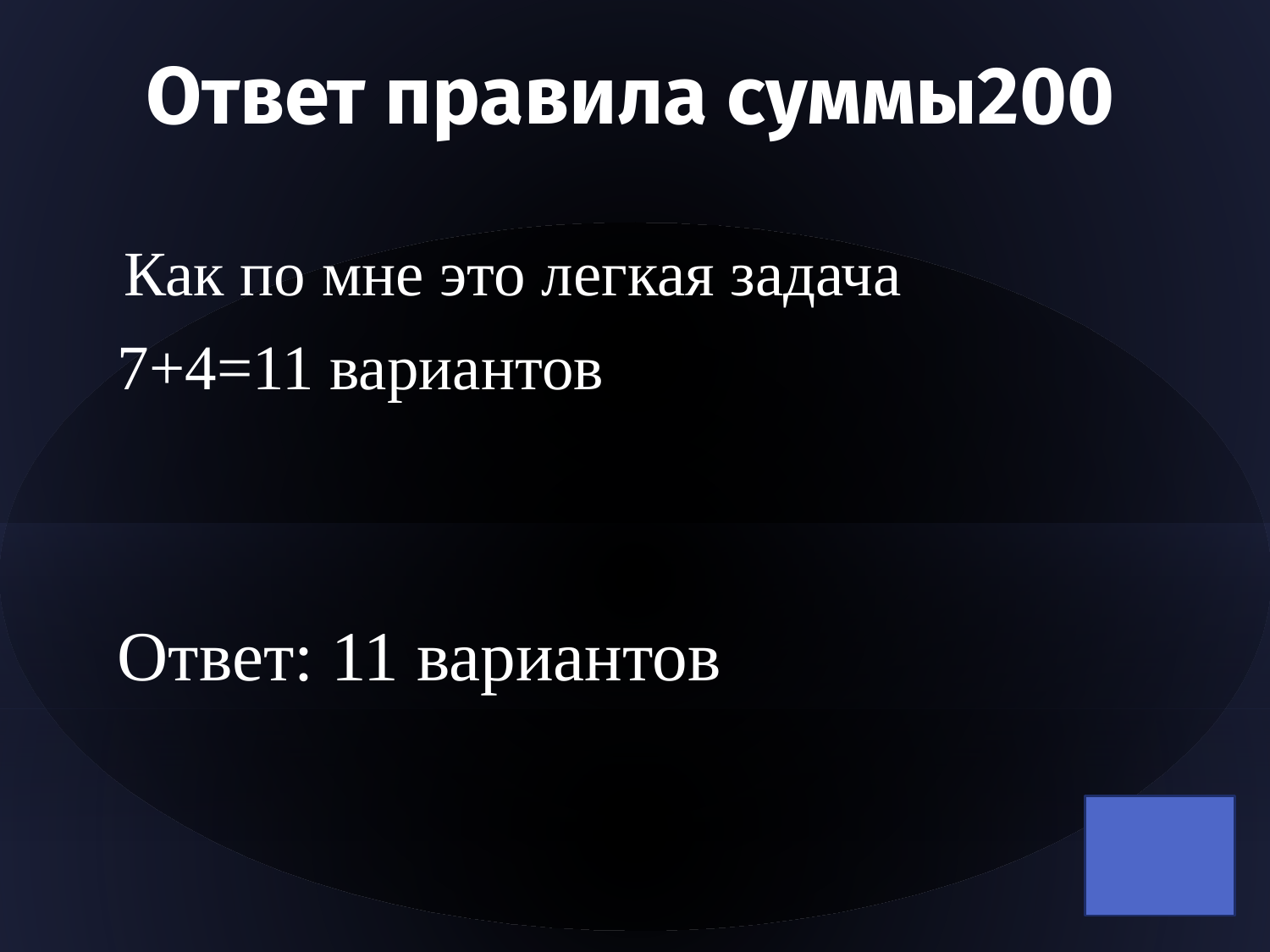

# Ответ правила суммы200
Как по мне это легкая задача
7+4=11 вариантов

Ответ: 11 вариантов